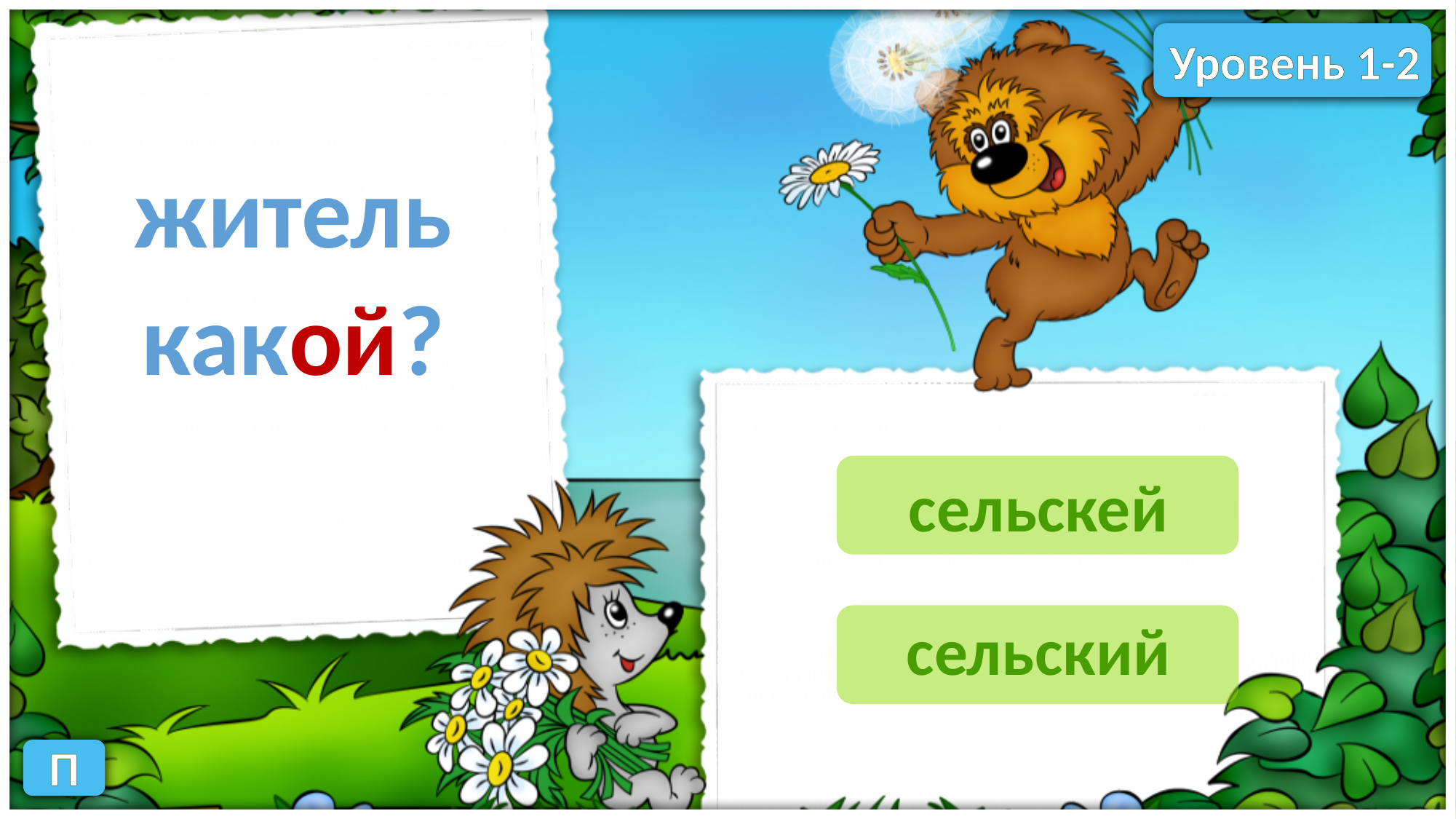

Уровень 1-2
житель
какой?

сельскей
сельский

П